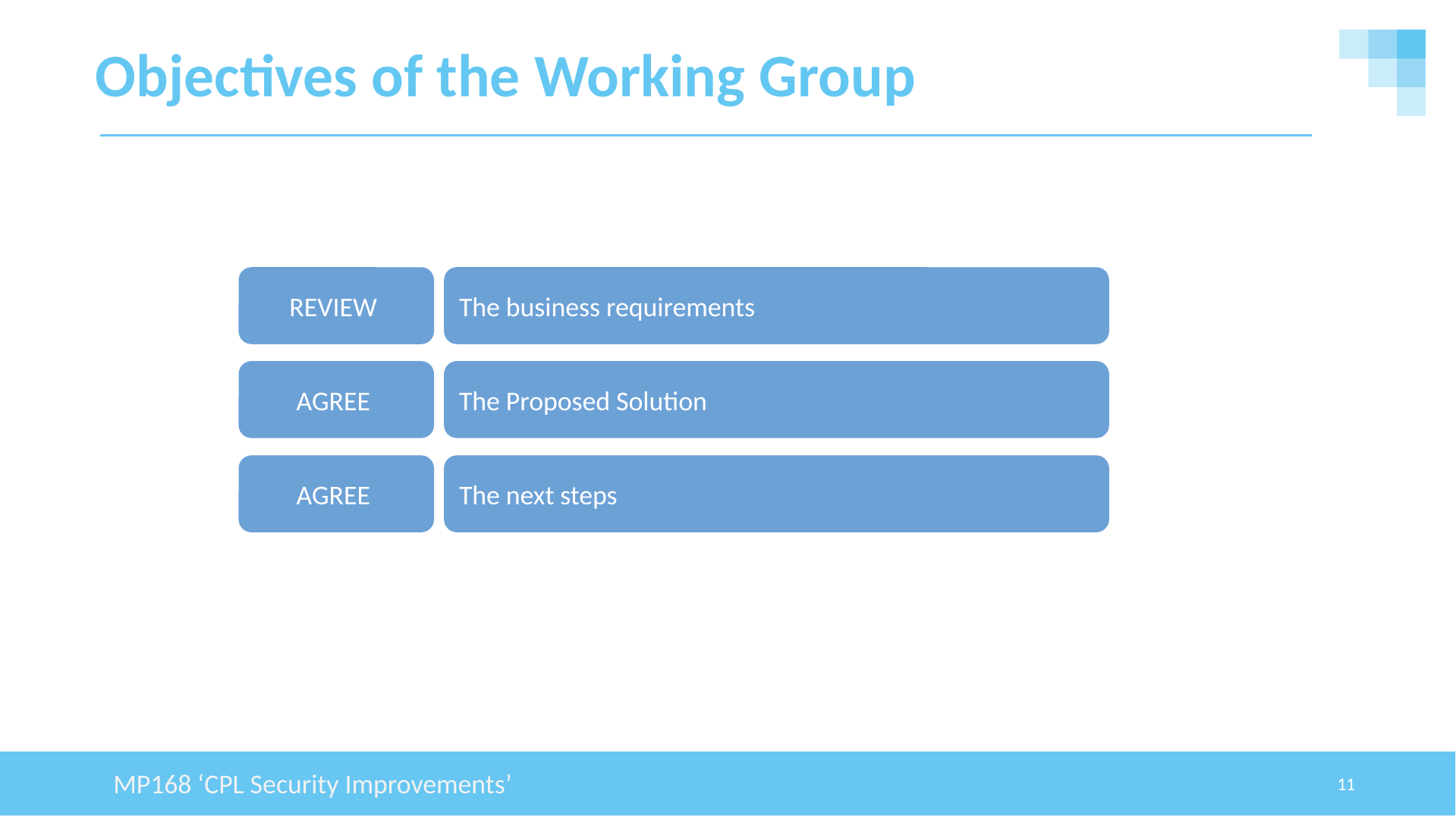

# Objectives of the Working Group
REVIEW
The business requirements
AGREE
The Proposed Solution
AGREE
The next steps
MP168 ‘CPL Security Improvements’
11